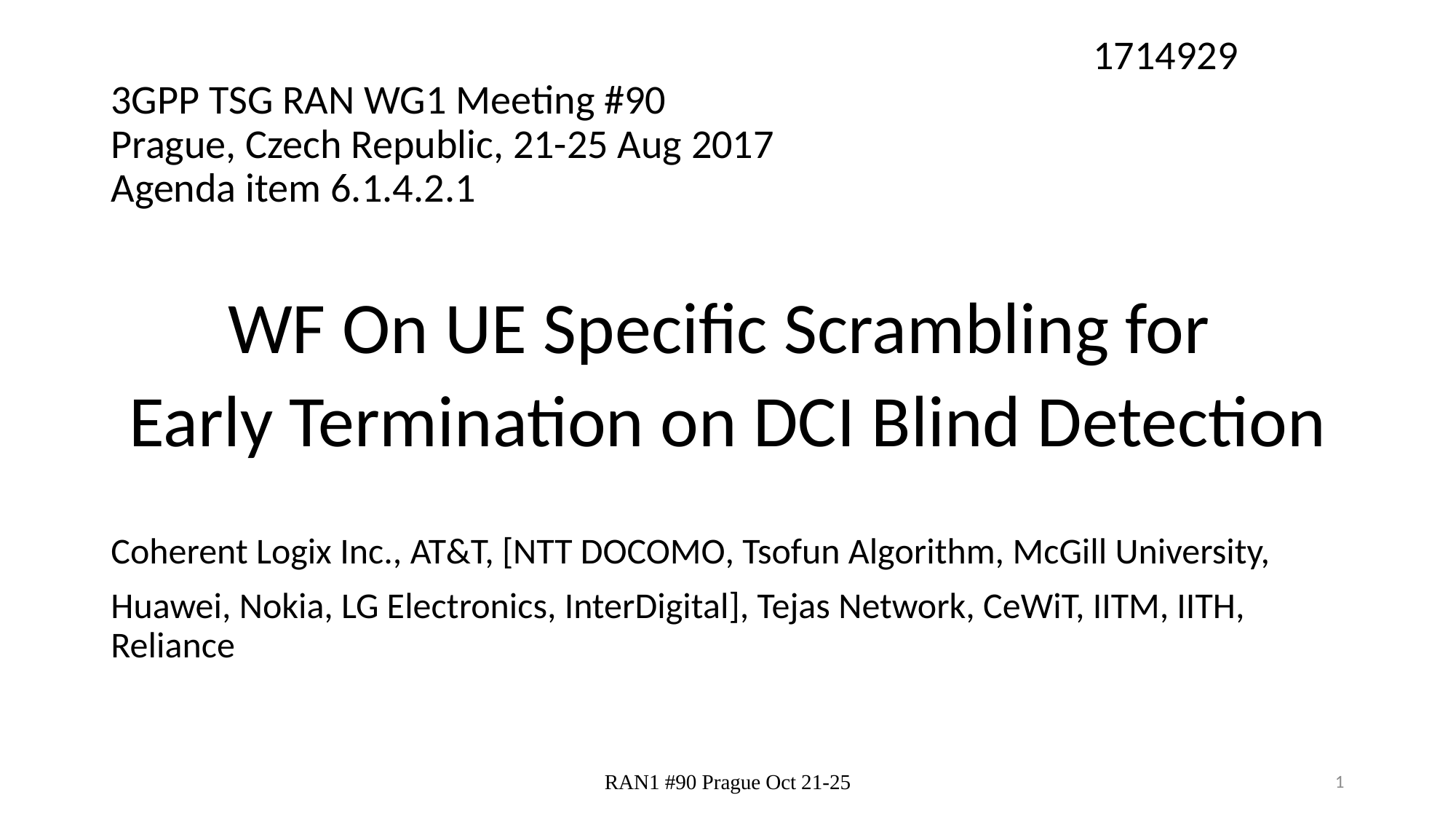

# 1714929 3GPP TSG RAN WG1 Meeting #90 Prague, Czech Republic, 21-25 Aug 2017 Agenda item 6.1.4.2.1
WF On UE Specific Scrambling for
Early Termination on DCI Blind Detection

Coherent Logix Inc., AT&T, [NTT DOCOMO, Tsofun Algorithm, McGill University,
Huawei, Nokia, LG Electronics, InterDigital], Tejas Network, CeWiT, IITM, IITH,  Reliance
RAN1 #90 Prague Oct 21-25
1